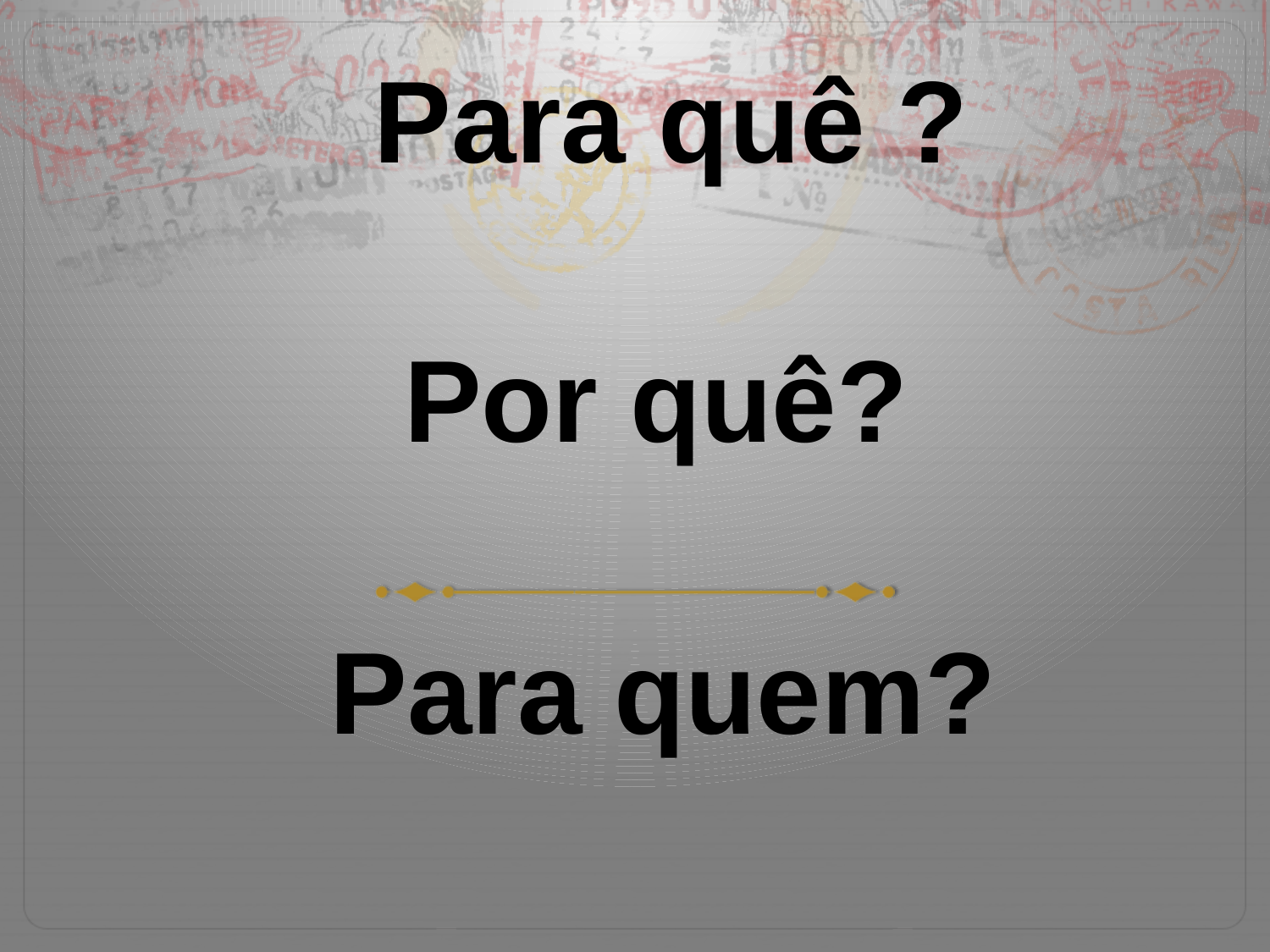

Para quê ?
Por quê?
Para quem?